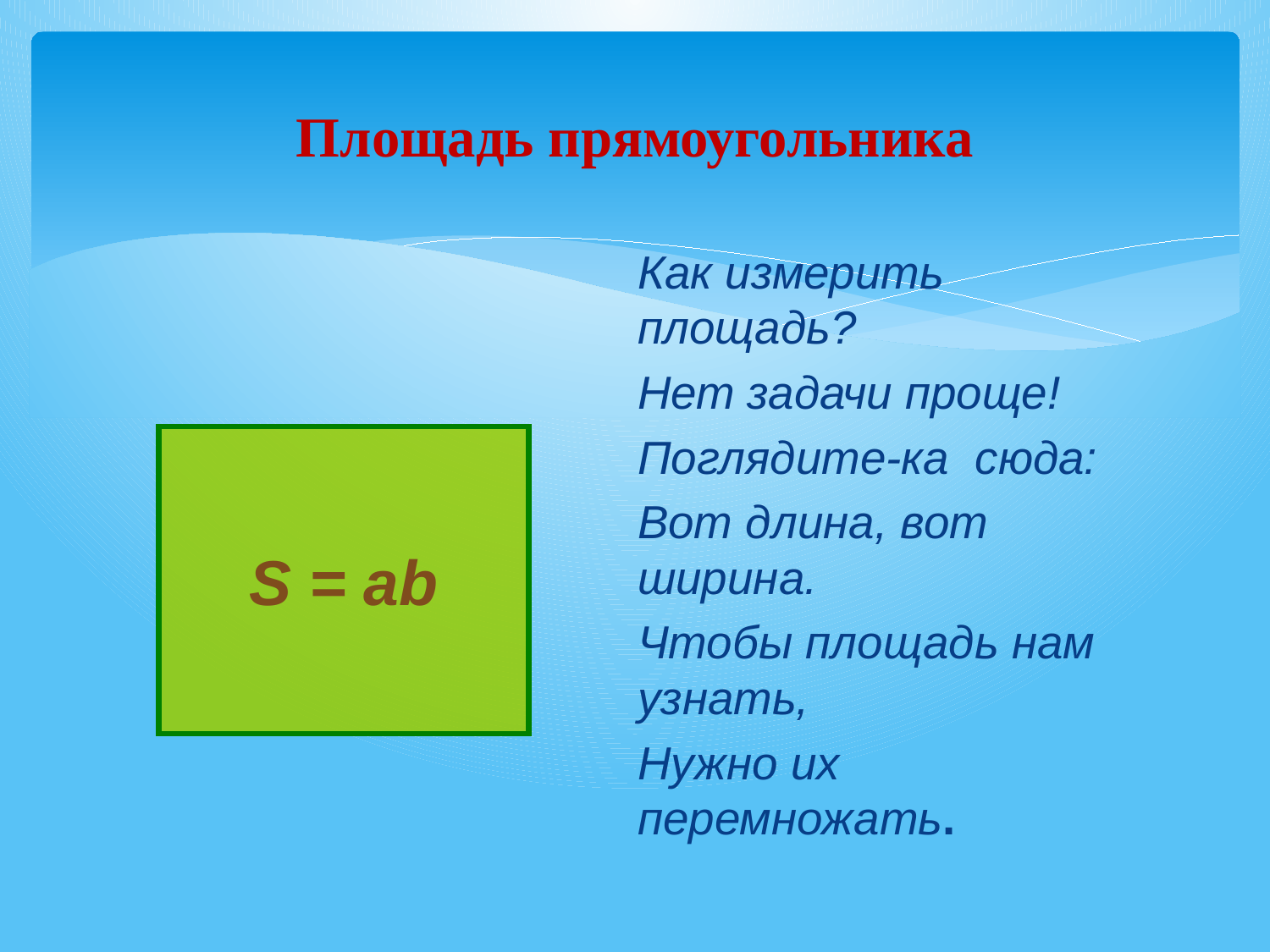

# Площадь прямоугольника

Как измерить площадь?
Нет задачи проще!
Поглядите-ка  сюда:
Вот длина, вот ширина.
Чтобы площадь нам узнать,
Нужно их перемножать.
S = ab